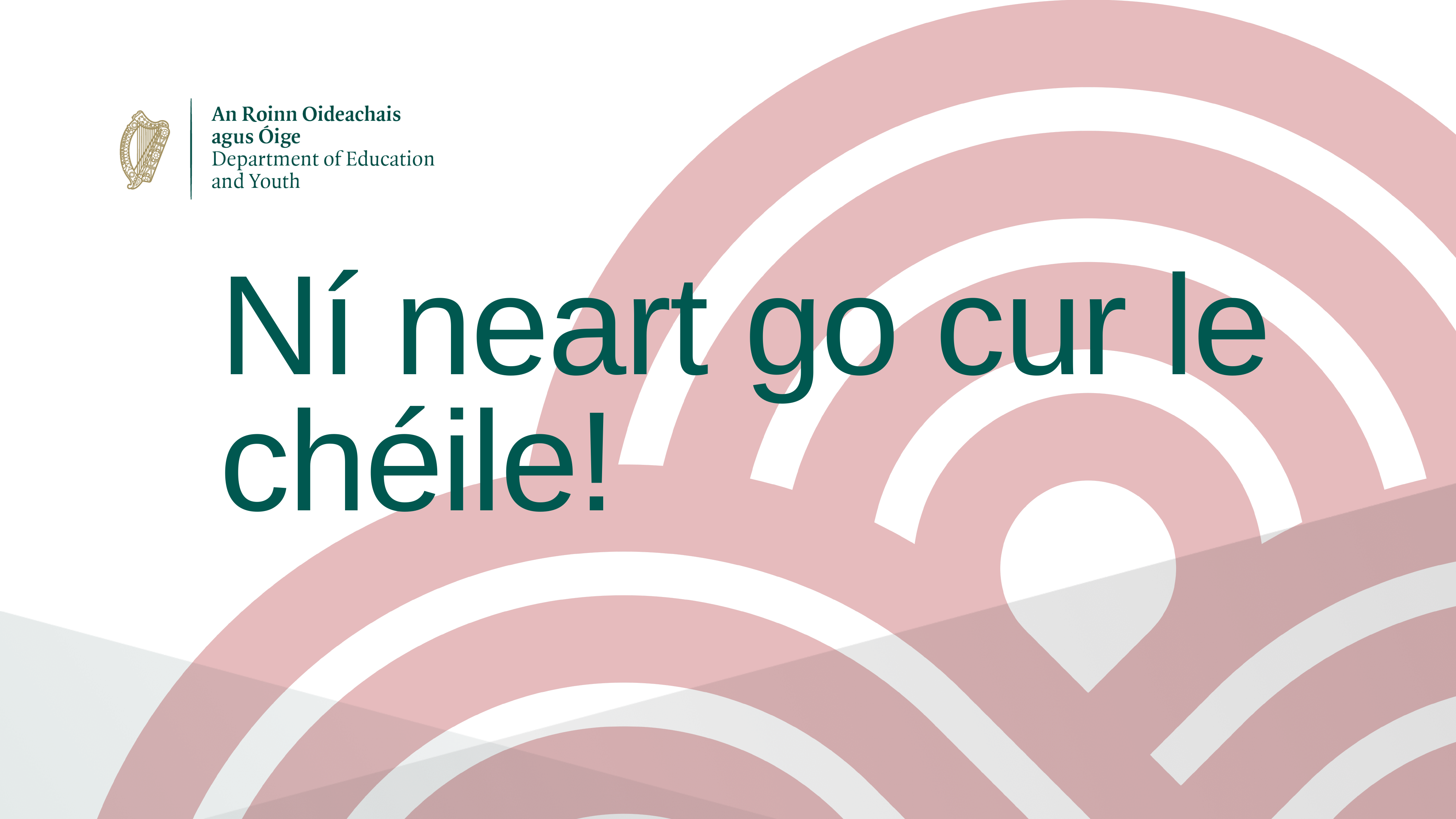

# Ní neart go cur le chéile!